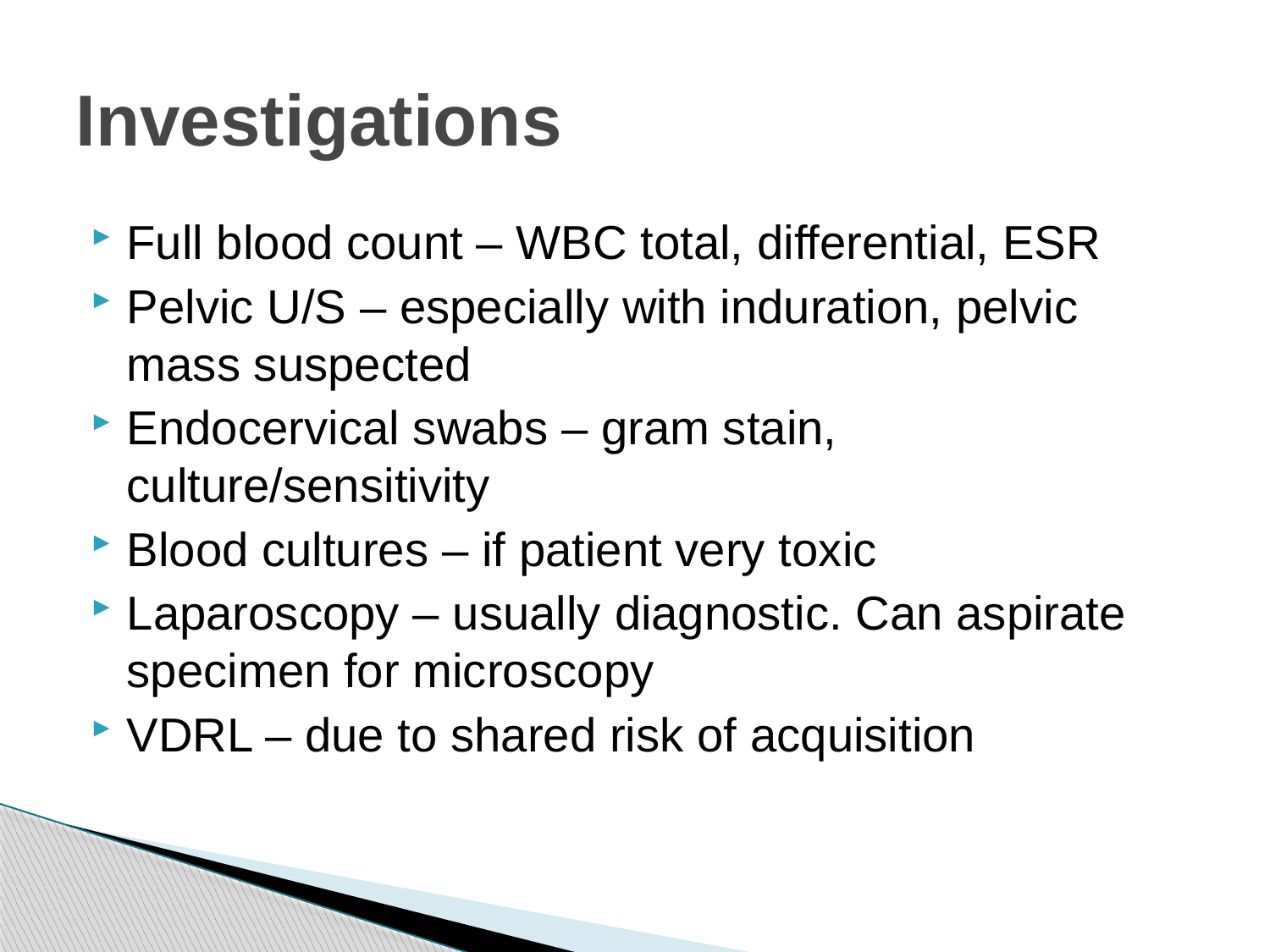

# Investigations
Full blood count – WBC total, differential, ESR
Pelvic U/S – especially with induration, pelvic mass suspected
Endocervical swabs – gram stain, culture/sensitivity
Blood cultures – if patient very toxic
Laparoscopy – usually diagnostic. Can aspirate specimen for microscopy
VDRL – due to shared risk of acquisition